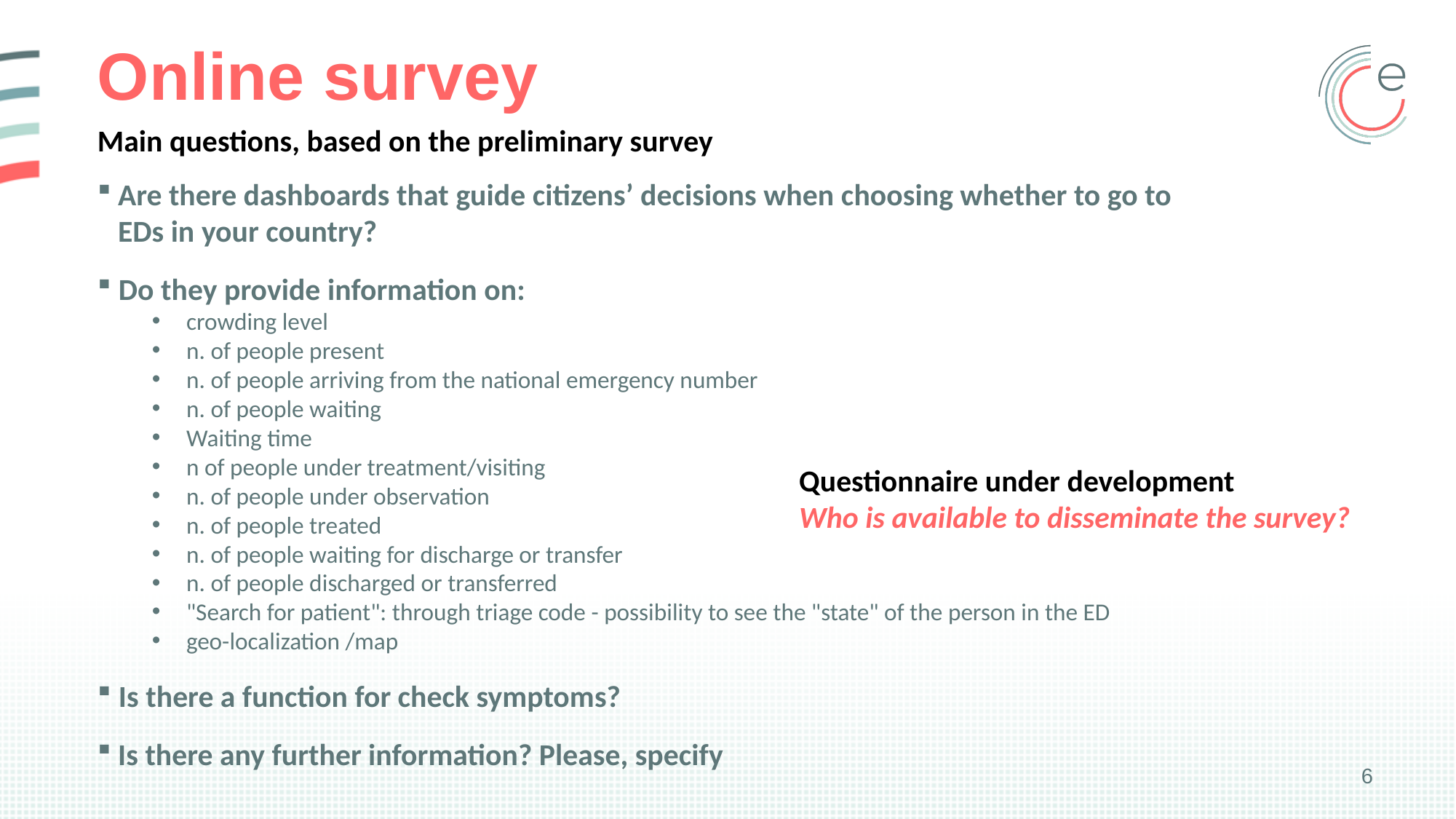

# Online survey
Main questions, based on the preliminary survey
Are there dashboards that guide citizens’ decisions when choosing whether to go to EDs in your country?

Do they provide information on:
crowding level
n. of people present
n. of people arriving from the national emergency number
n. of people waiting
Waiting time
n of people under treatment/visiting
n. of people under observation
n. of people treated
n. of people waiting for discharge or transfer
n. of people discharged or transferred
"Search for patient": through triage code - possibility to see the "state" of the person in the ED
geo-localization /map

Is there a function for check symptoms?

Is there any further information? Please, specify

Questionnaire under development
Who is available to disseminate the survey?